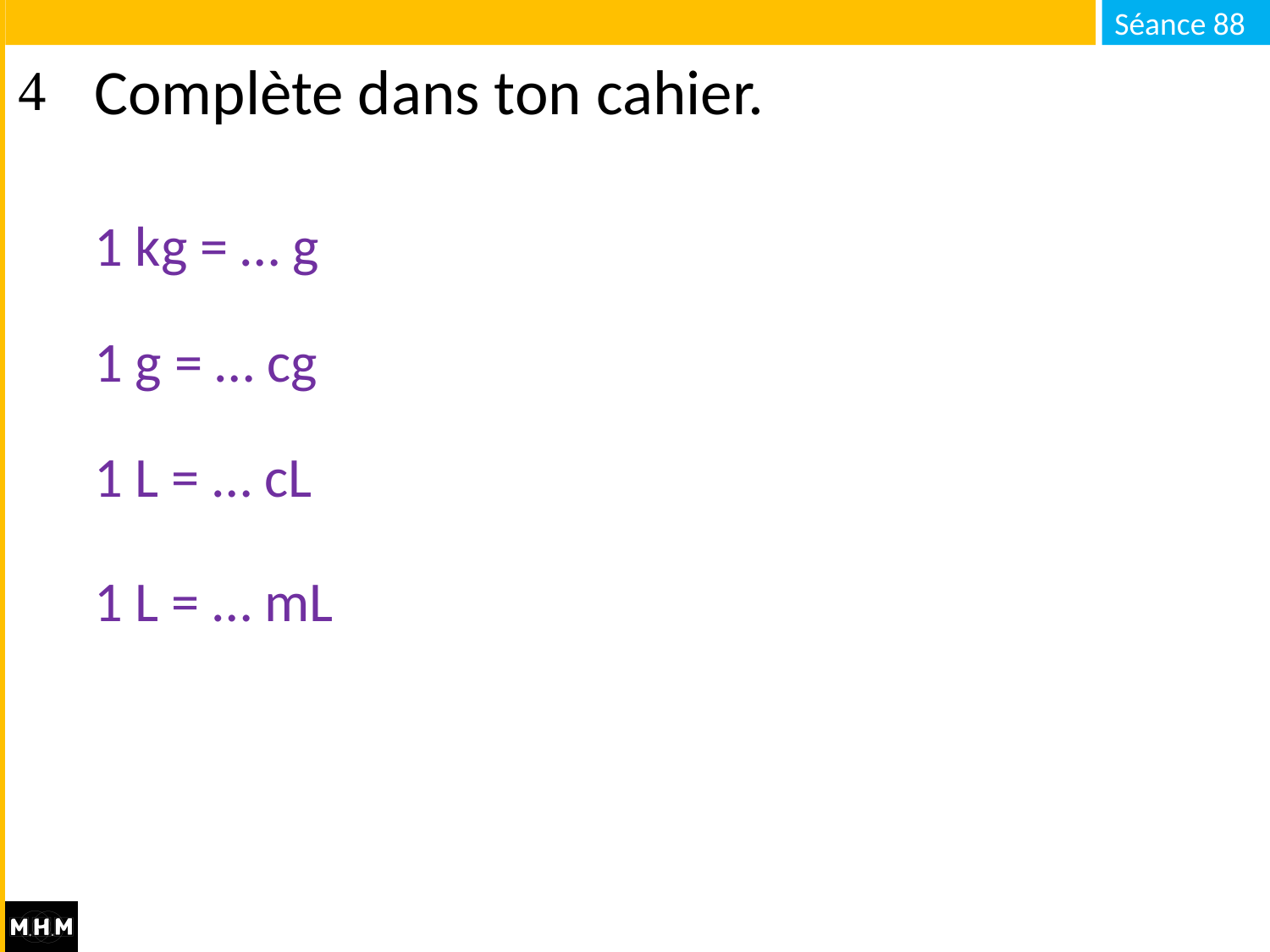

# Complète dans ton cahier.
1 kg = … g
1 g = … cg
1 L = … cL
1 L = … mL